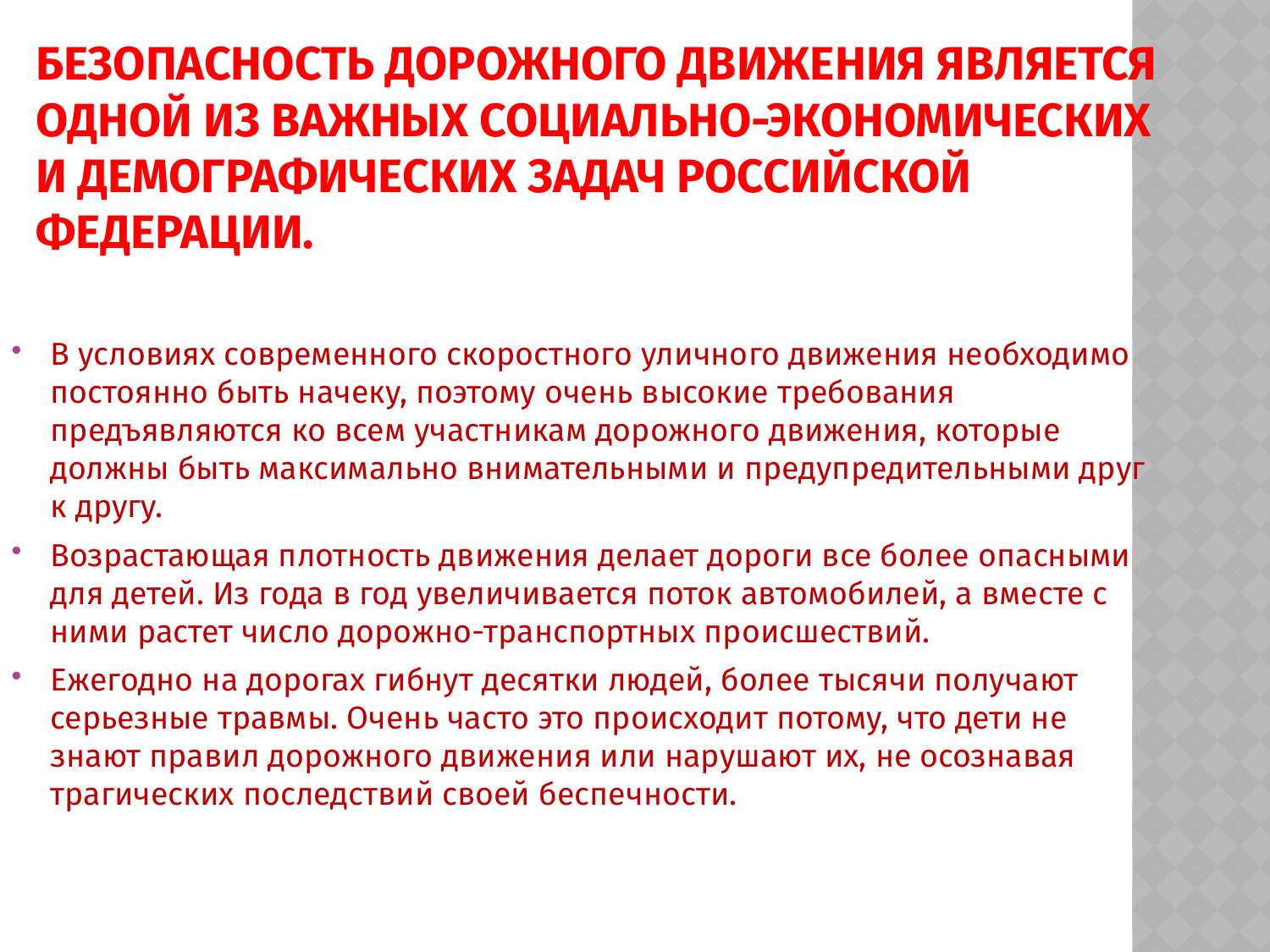

# Безопасность дорожного движения является одной из важных социально-экономических и демографических задач Российской Федерации.
В условиях современного скоростного уличного движения необходимо постоянно быть начеку, поэтому очень высокие требования предъявляются ко всем участникам дорожного движения, которые должны быть максимально внимательными и предупредительными друг к другу.
Возрастающая плотность движения делает дороги все более опасными для детей. Из года в год увеличивается поток автомобилей, а вместе с ними растет число дорожно-транспортных происшествий.
Ежегодно на дорогах гибнут десятки людей, более тысячи получают серьезные травмы. Очень часто это происходит потому, что дети не знают правил дорожного движения или нарушают их, не осознавая трагических последствий своей беспечности.